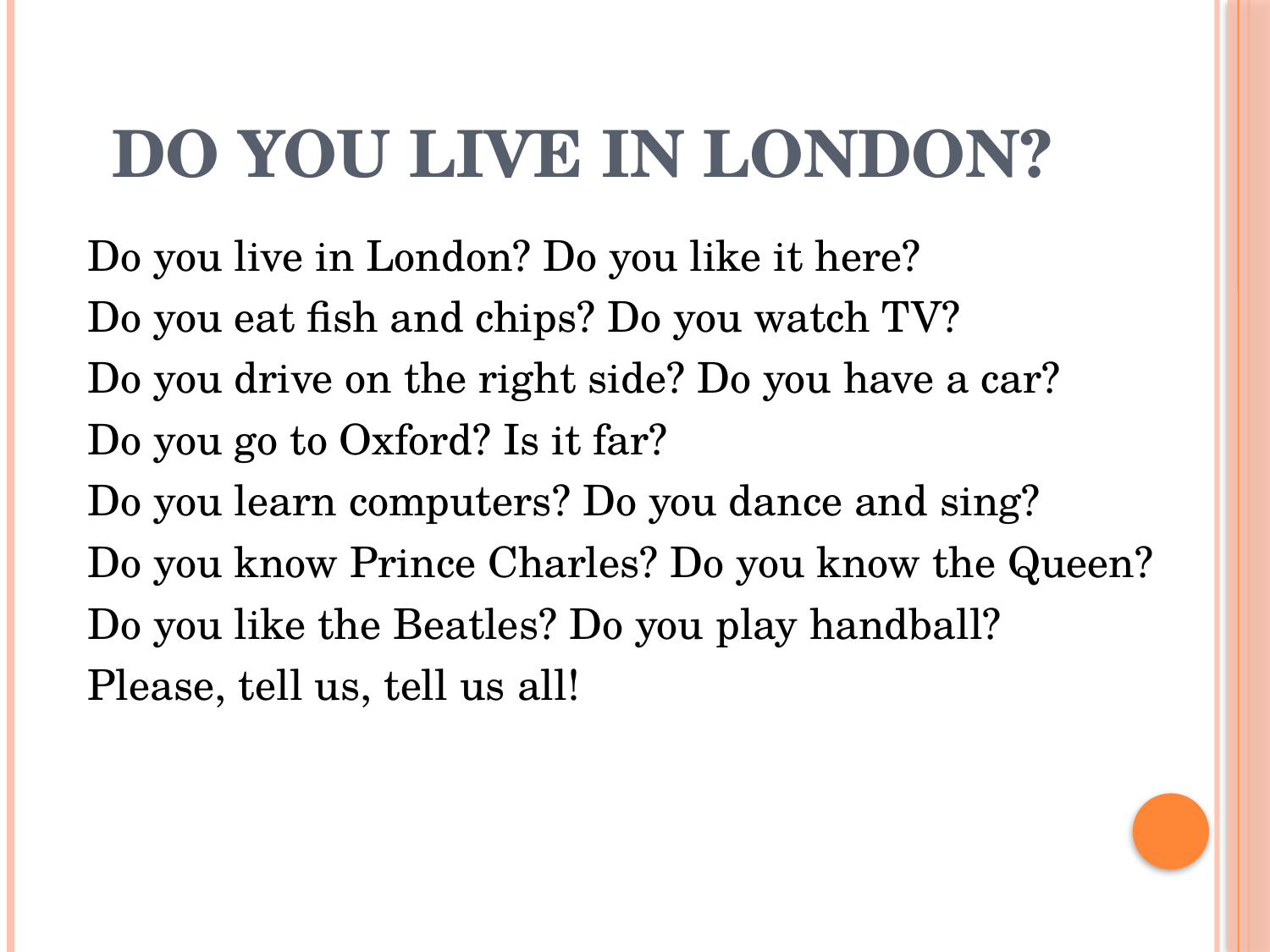

# Do you live in London?
 Do you live in London? Do you like it here?
 Do you eat fish and chips? Do you watch TV?
 Do you drive on the right side? Do you have a car?
 Do you go to Oxford? Is it far?
 Do you learn computers? Do you dance and sing?
 Do you know Prince Charles? Do you know the Queen?
 Do you like the Beatles? Do you play handball?
 Please, tell us, tell us all!